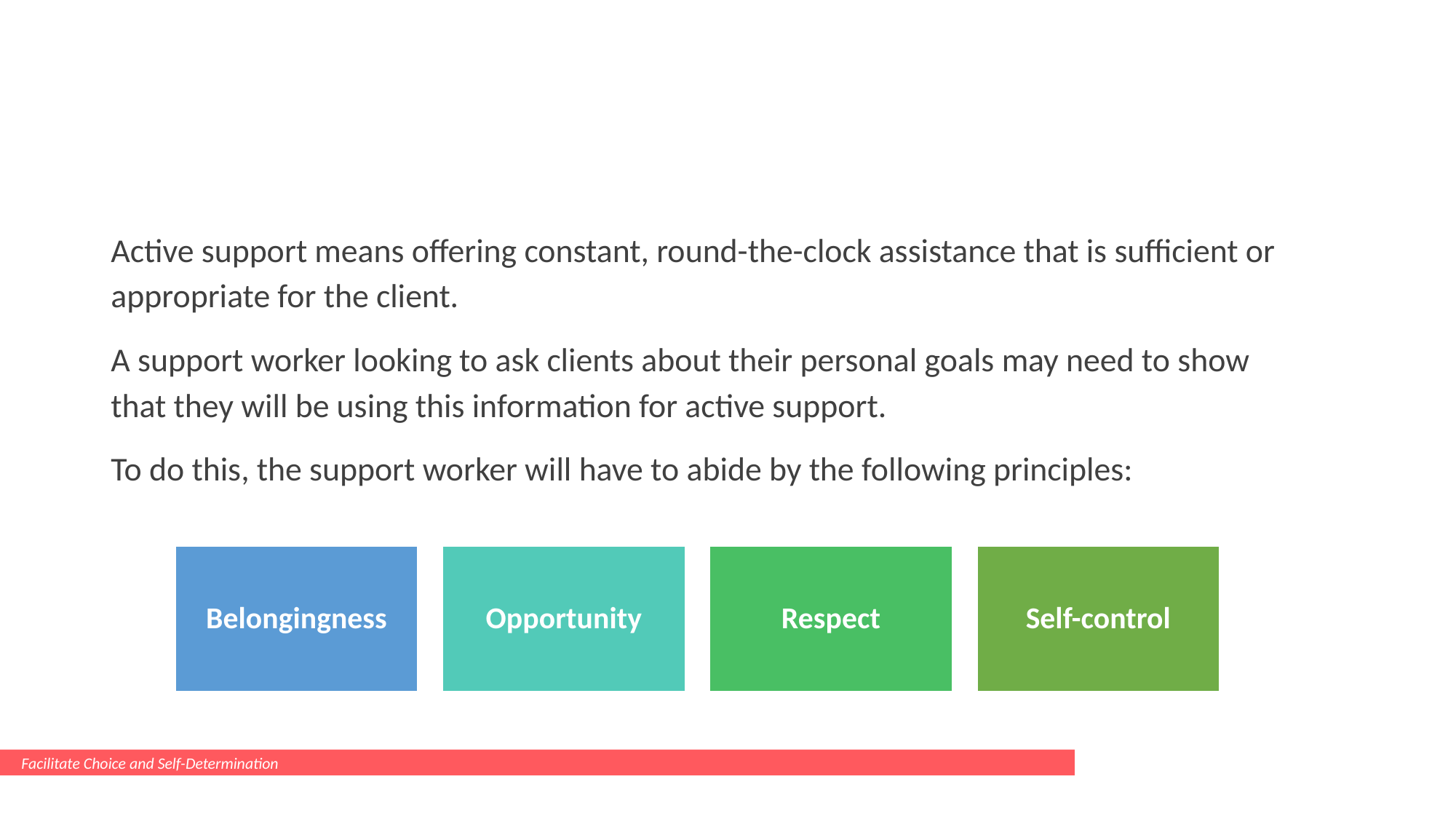

#
Active support means offering constant, round-the-clock assistance that is sufficient or appropriate for the client.
A support worker looking to ask clients about their personal goals may need to show that they will be using this information for active support.
To do this, the support worker will have to abide by the following principles:
Belongingness
Opportunity
Respect
Self-control
Facilitate Choice and Self-Determination